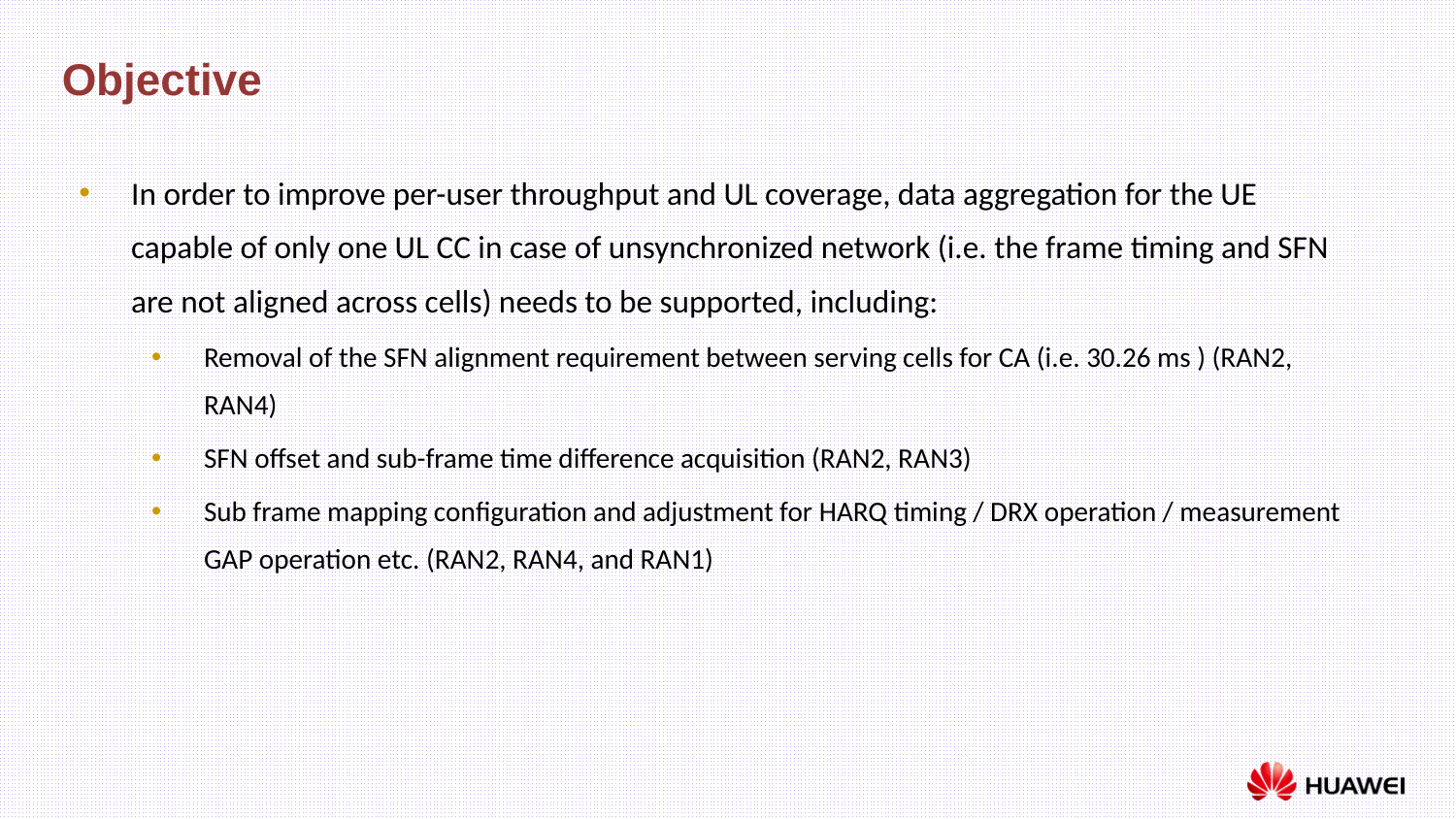

Objective
In order to improve per-user throughput and UL coverage, data aggregation for the UE capable of only one UL CC in case of unsynchronized network (i.e. the frame timing and SFN are not aligned across cells) needs to be supported, including:
Removal of the SFN alignment requirement between serving cells for CA (i.e. 30.26 ms ) (RAN2, RAN4)
SFN offset and sub-frame time difference acquisition (RAN2, RAN3)
Sub frame mapping configuration and adjustment for HARQ timing / DRX operation / measurement GAP operation etc. (RAN2, RAN4, and RAN1)